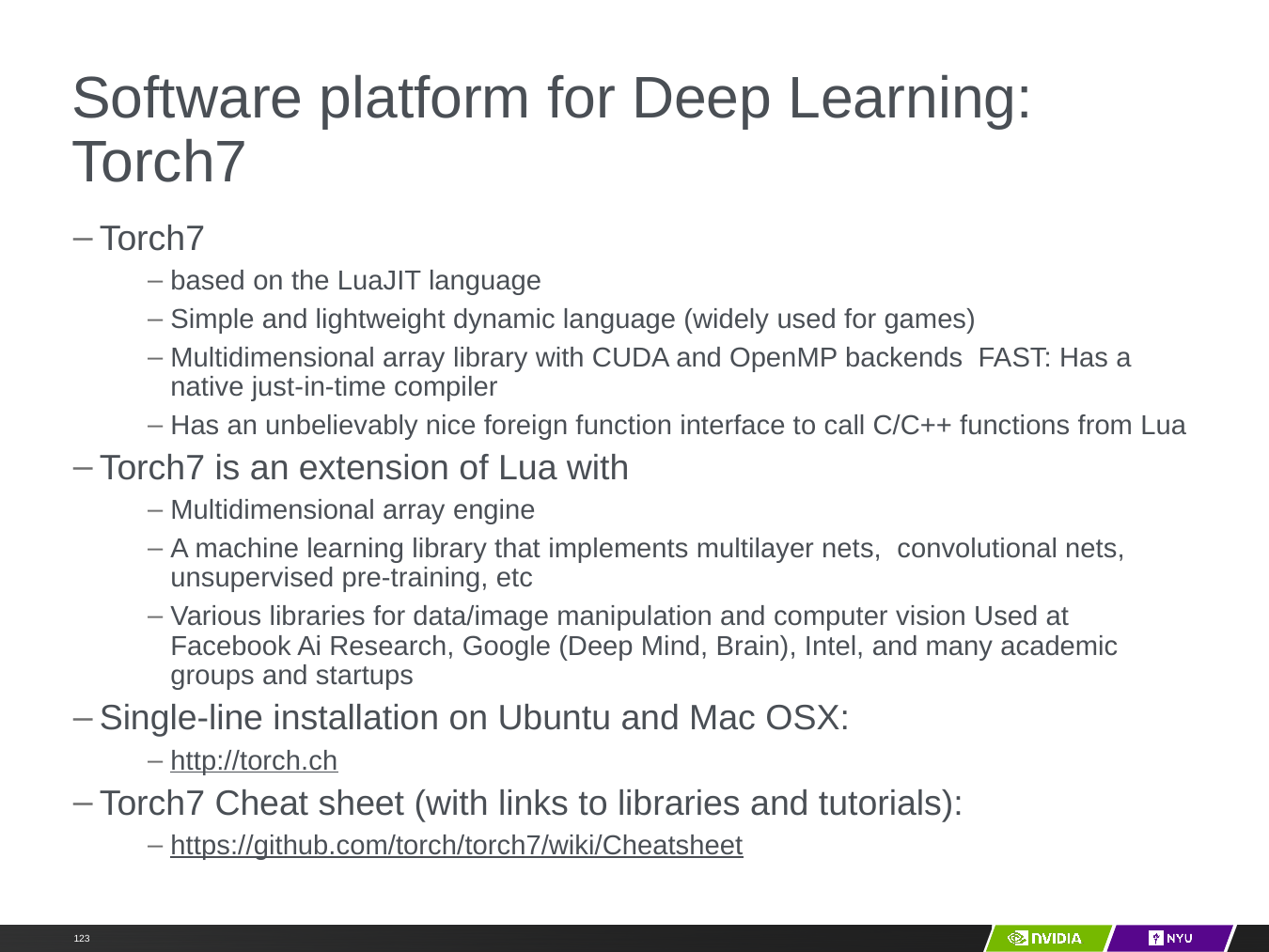

# Software platform for Deep Learning: Torch7
Y LeCun
Torch7
based on the LuaJIT language
Simple and lightweight dynamic language (widely used for games)
Multidimensional array library with CUDA and OpenMP backends  FAST: Has a native just-in-time compiler
Has an unbelievably nice foreign function interface to call C/C++ functions from Lua
Torch7 is an extension of Lua with
Multidimensional array engine
A machine learning library that implements multilayer nets,  convolutional nets, unsupervised pre-training, etc
Various libraries for data/image manipulation and computer vision Used at Facebook Ai Research, Google (Deep Mind, Brain), Intel, and many academic groups and startups
Single-line installation on Ubuntu and Mac OSX:
http://torch.ch
Torch7 Cheat sheet (with links to libraries and tutorials):
https://github.com/torch/torch7/wiki/Cheatsheet